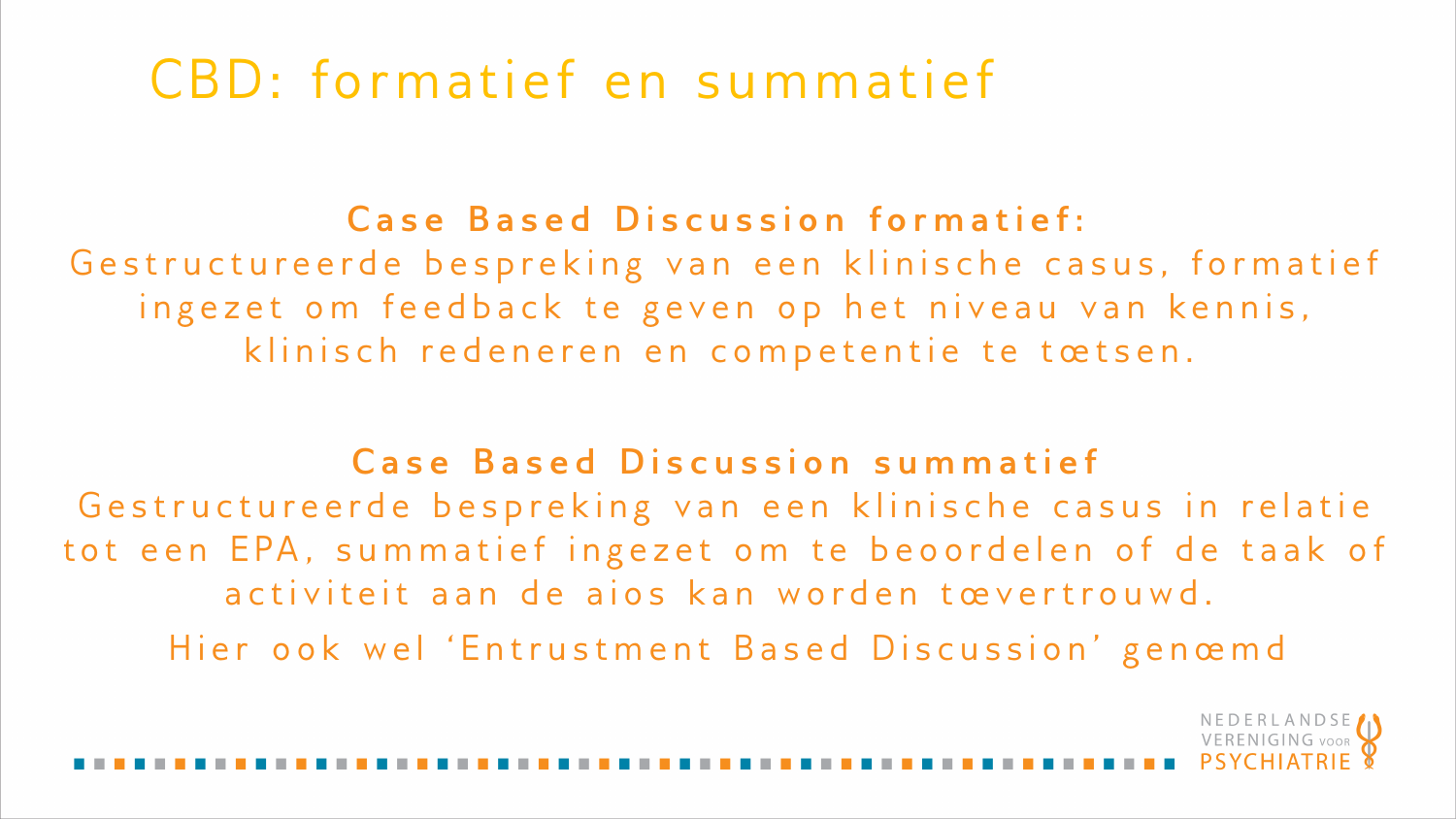

CBD: formatief en summatief

Case Based Discussion formatief:
Gestructureerde bespreking van een klinische casus, formatief ingezet om feedback te geven op het niveau van kennis, klinisch redeneren en competentie te toetsen.

Case Based Discussion summatief
Gestructureerde bespreking van een klinische casus in relatie tot een EPA, summatief ingezet om te beoordelen of de taak of activiteit aan de aios kan worden toevertrouwd.
Hier ook wel ‘Entrustment Based Discussion’ genoemd